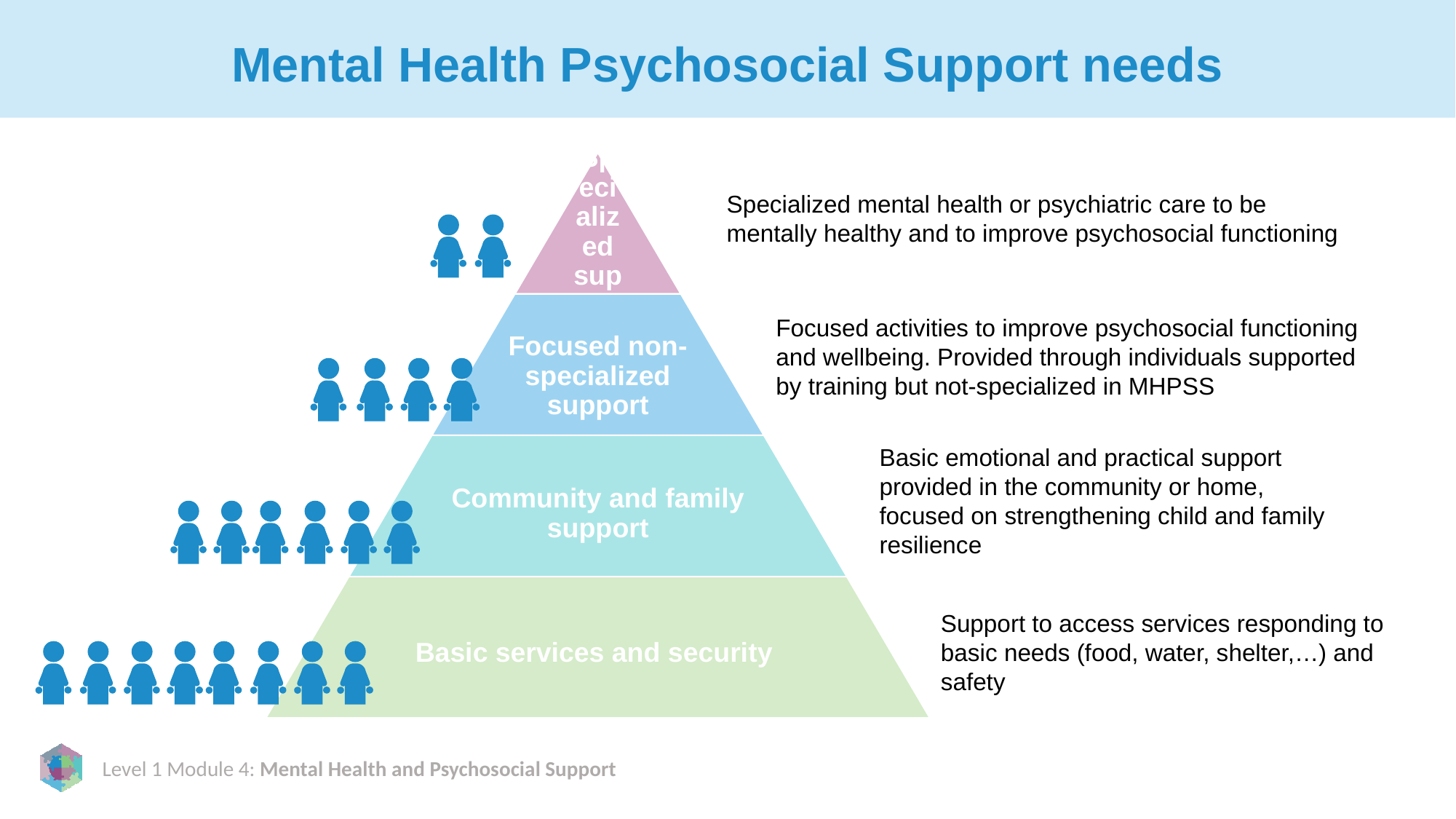

# Mental Health Psychosocial Support needs
Specialized support
Focused non-specialized support
Community and family support
Basic services and security
Specialized mental health or psychiatric care to be mentally healthy and to improve psychosocial functioning

Focused activities to improve psychosocial functioning and wellbeing. Provided through individuals supported by training but not-specialized in MHPSS

Basic emotional and practical support provided in the community or home, focused on strengthening child and family resilience

Support to access services responding to basic needs (food, water, shelter,…) and safety